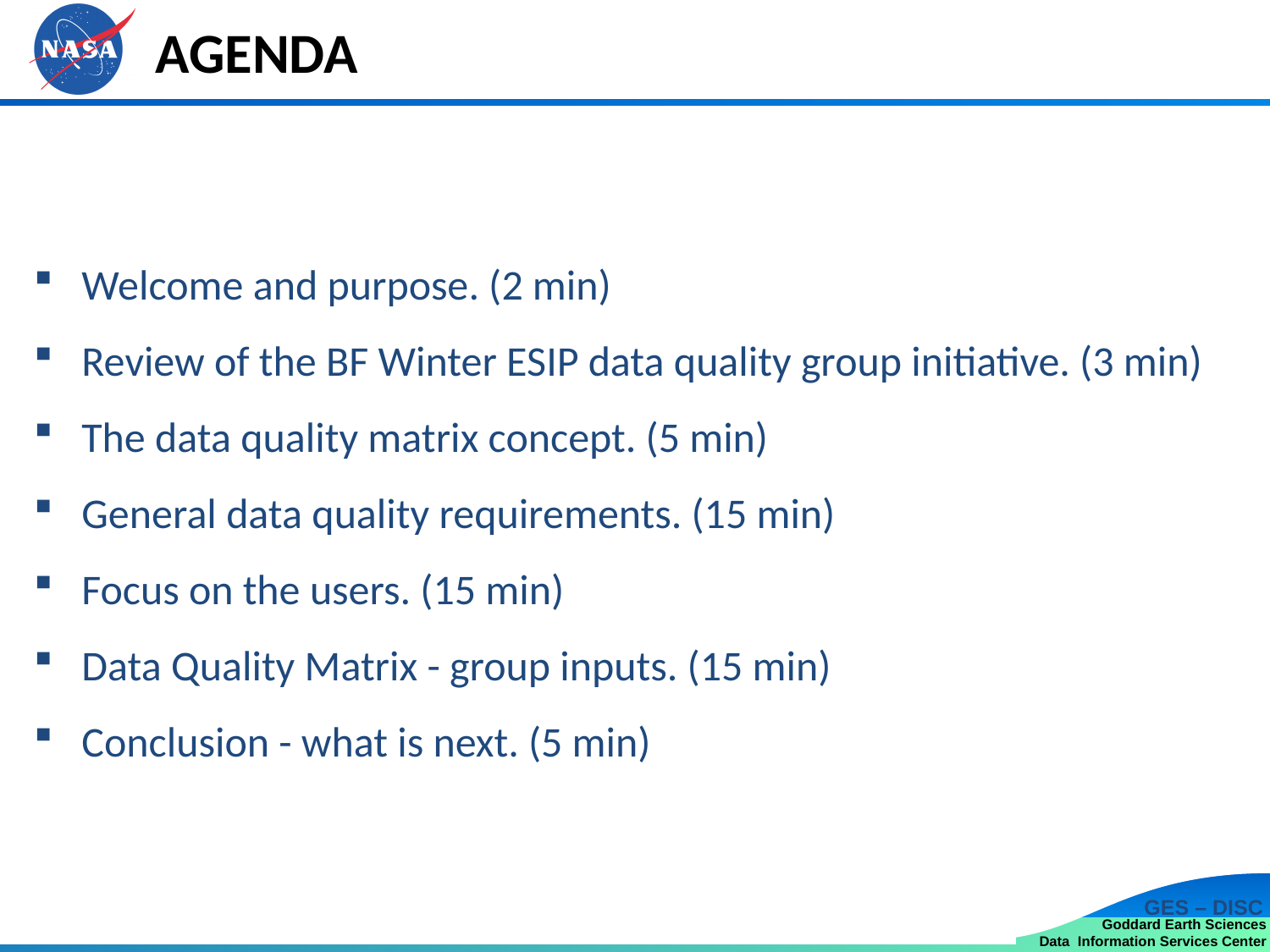

Agenda
   Welcome and purpose. (2 min)
   Review of the BF Winter ESIP data quality group initiative. (3 min)
   The data quality matrix concept. (5 min)
   General data quality requirements. (15 min)
   Focus on the users. (15 min)
   Data Quality Matrix - group inputs. (15 min)
   Conclusion - what is next. (5 min)